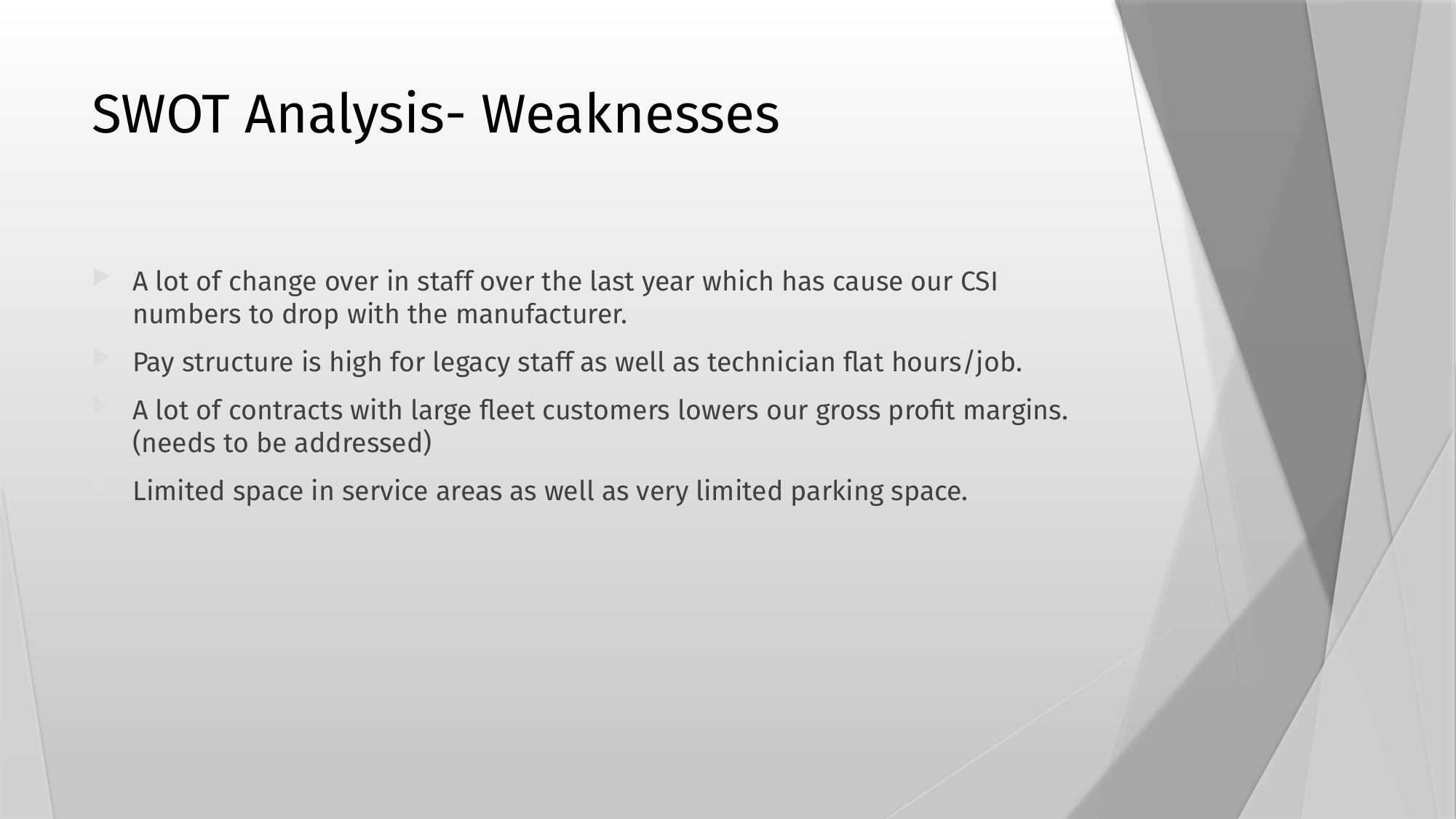

# SWOT Analysis- Weaknesses
A lot of change over in staff over the last year which has cause our CSI numbers to drop with the manufacturer.
Pay structure is high for legacy staff as well as technician flat hours/job.
A lot of contracts with large fleet customers lowers our gross profit margins. (needs to be addressed)
Limited space in service areas as well as very limited parking space.